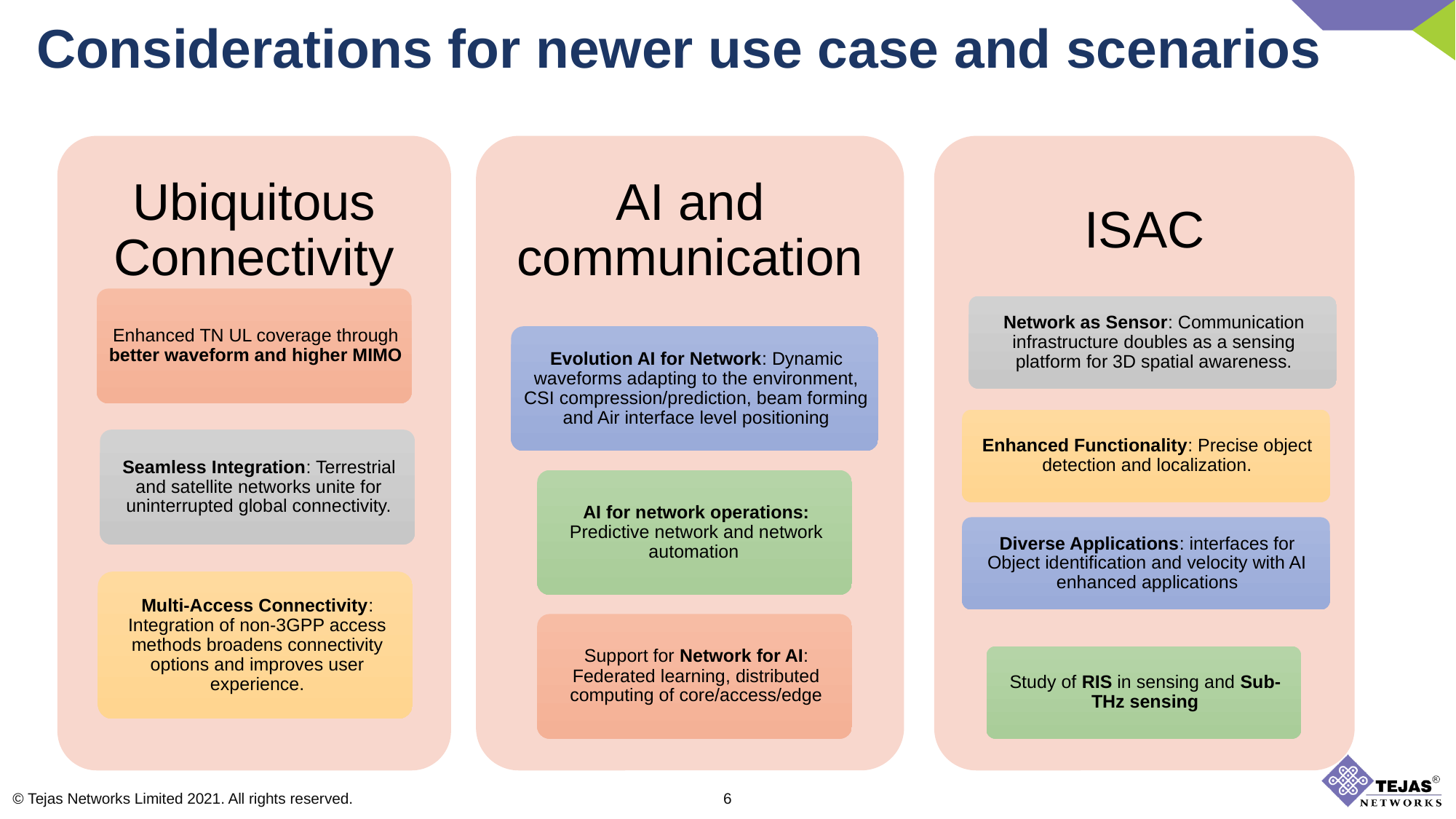

Considerations for newer use case and scenarios
Ubiquitous Connectivity
Enhanced TN UL coverage through better waveform and higher MIMO
Seamless Integration: Terrestrial and satellite networks unite for uninterrupted global connectivity.
Multi-Access Connectivity: Integration of non-3GPP access methods broadens connectivity options and improves user experience.
AI and communication
Evolution AI for Network: Dynamic waveforms adapting to the environment, CSI compression/prediction, beam forming and Air interface level positioning
AI for network operations: Predictive network and network automation
Support for Network for AI: Federated learning, distributed computing of core/access/edge
ISAC
Network as Sensor: Communication infrastructure doubles as a sensing platform for 3D spatial awareness.
Enhanced Functionality: Precise object detection and localization.
Diverse Applications: interfaces for Object identification and velocity with AI enhanced applications
Study of RIS in sensing and Sub-THz sensing